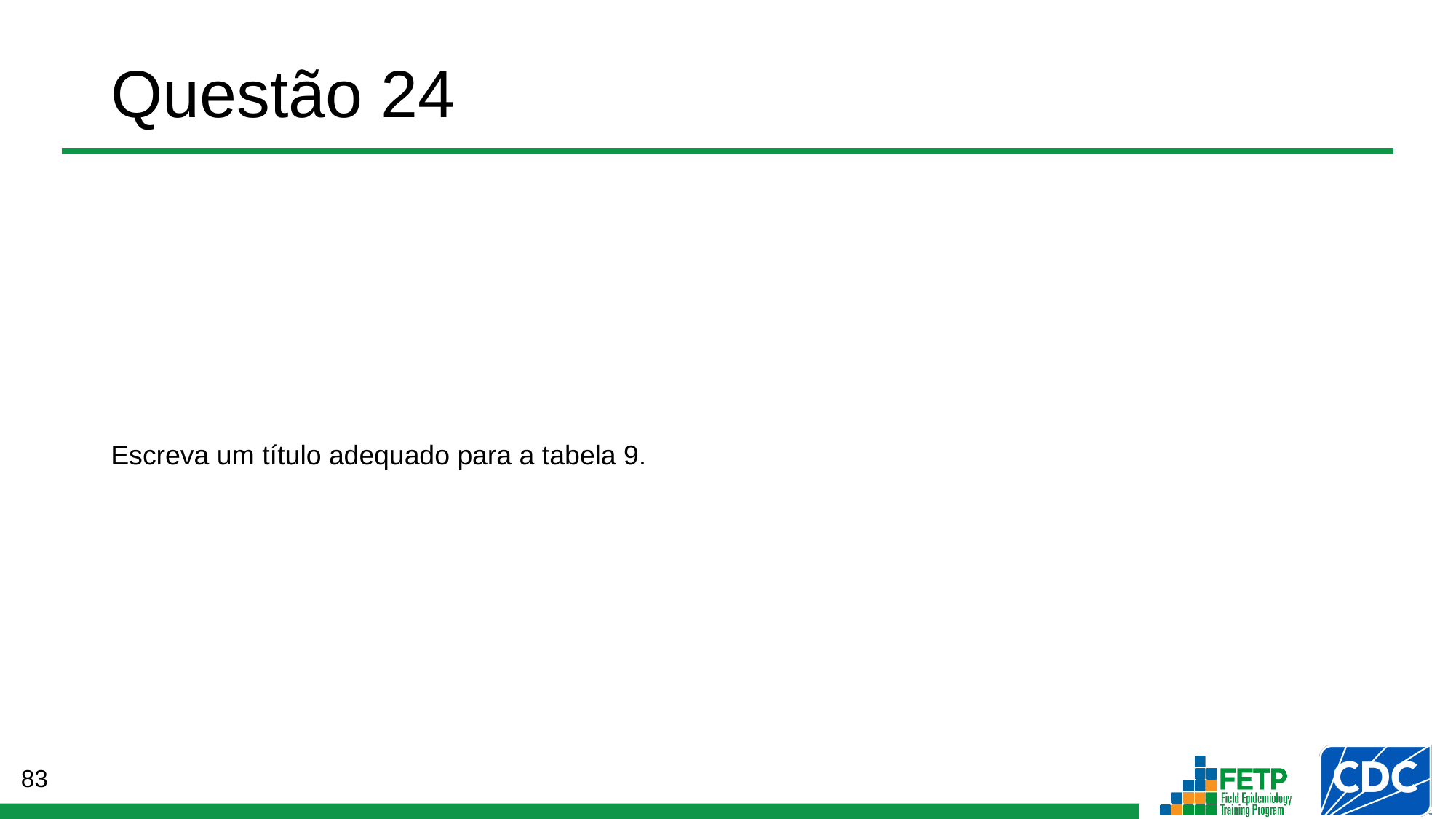

# Questão 24
Escreva um título adequado para a tabela 9.